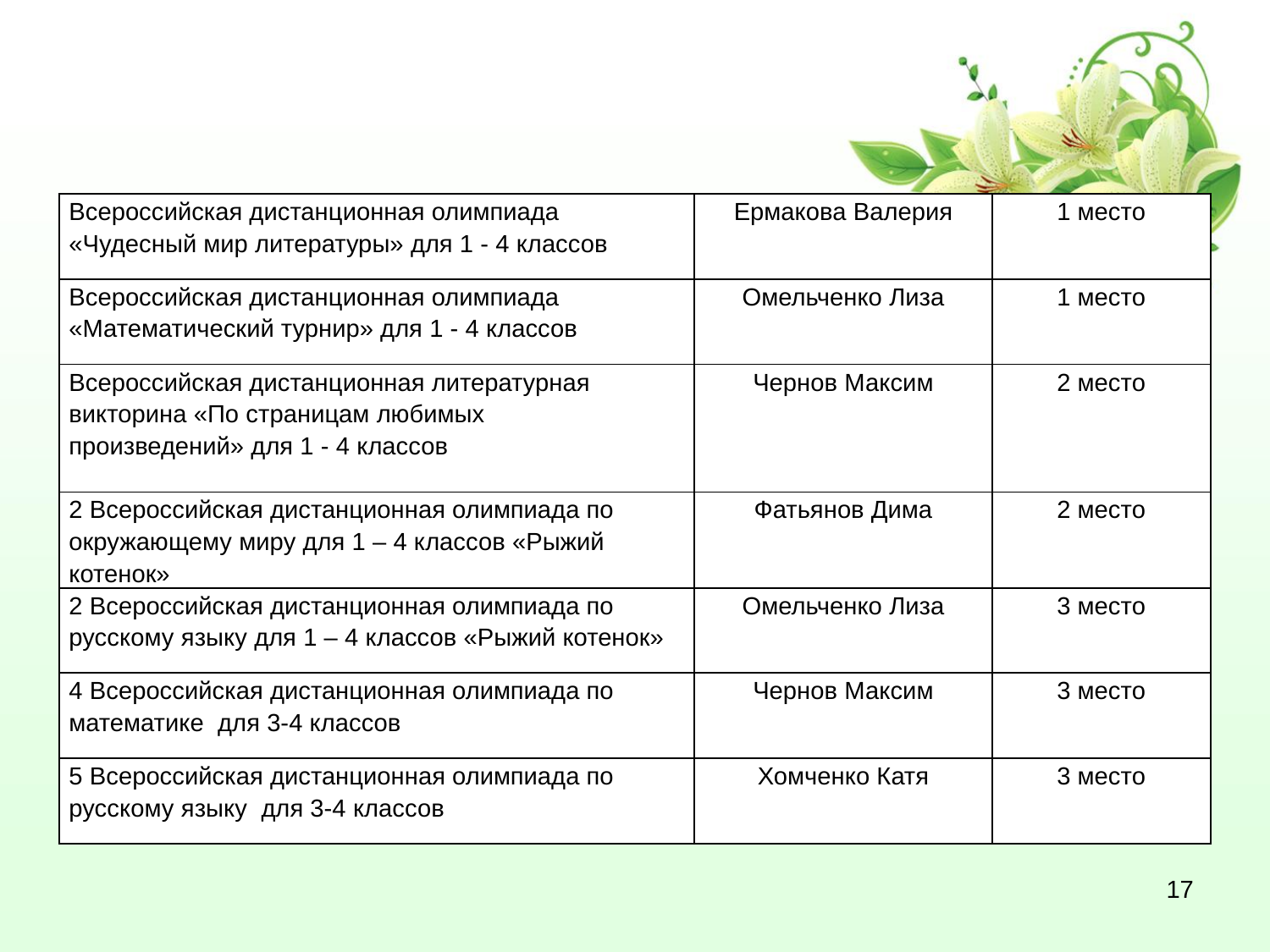

| Всероссийская дистанционная олимпиада «Чудесный мир литературы» для 1 - 4 классов | Ермакова Валерия | 1 место |
| --- | --- | --- |
| Всероссийская дистанционная олимпиада «Математический турнир» для 1 - 4 классов | Омельченко Лиза | 1 место |
| Всероссийская дистанционная литературная викторина «По страницам любимых произведений» для 1 - 4 классов | Чернов Максим | 2 место |
| 2 Всероссийская дистанционная олимпиада по окружающему миру для 1 – 4 классов «Рыжий котенок» | Фатьянов Дима | 2 место |
| 2 Всероссийская дистанционная олимпиада по русскому языку для 1 – 4 классов «Рыжий котенок» | Омельченко Лиза | 3 место |
| 4 Всероссийская дистанционная олимпиада по математике для 3-4 классов | Чернов Максим | 3 место |
| 5 Всероссийская дистанционная олимпиада по русскому языку для 3-4 классов | Хомченко Катя | 3 место |
17